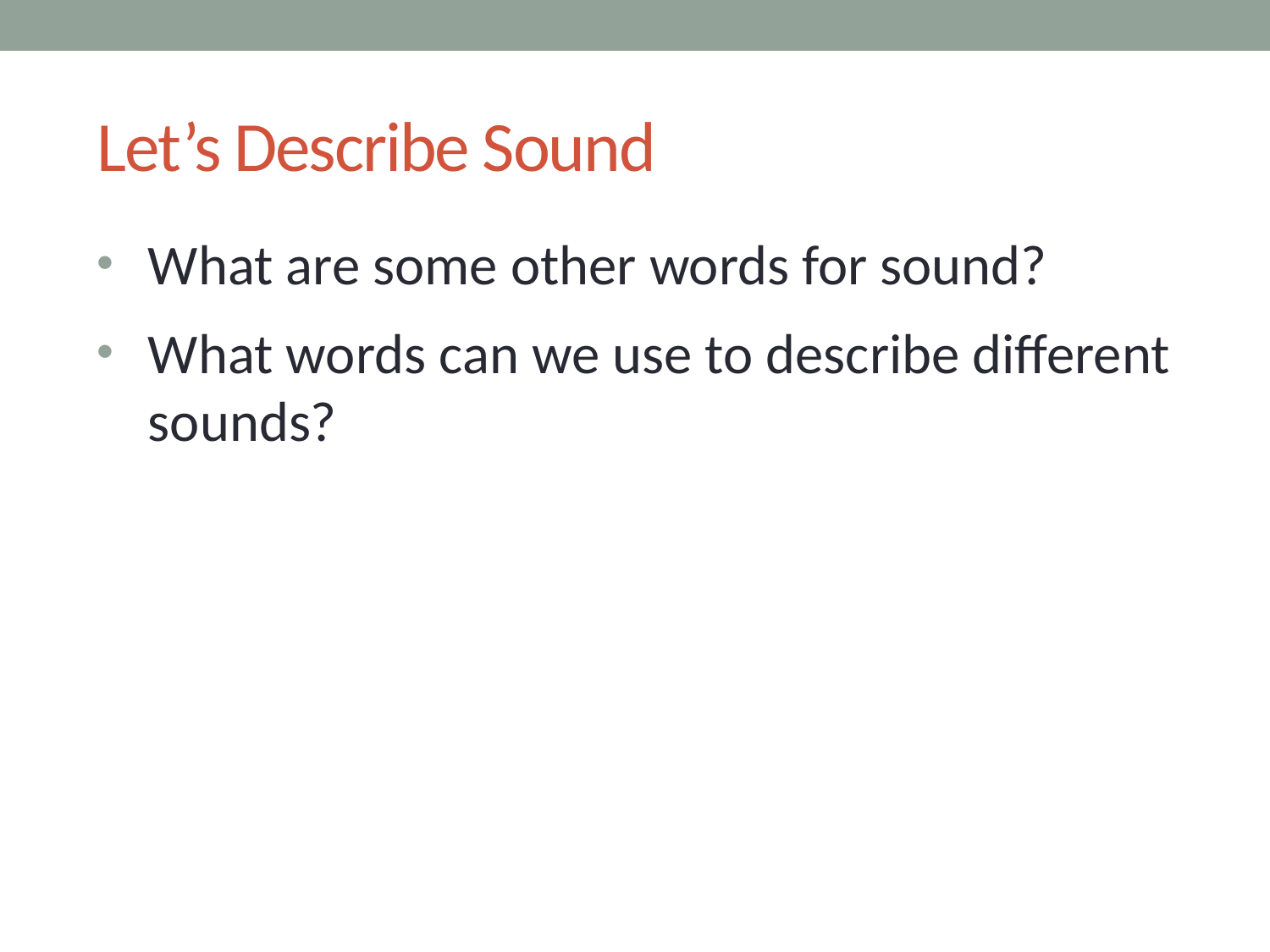

# Let’s Describe Sound
What are some other words for sound?
What words can we use to describe different sounds?